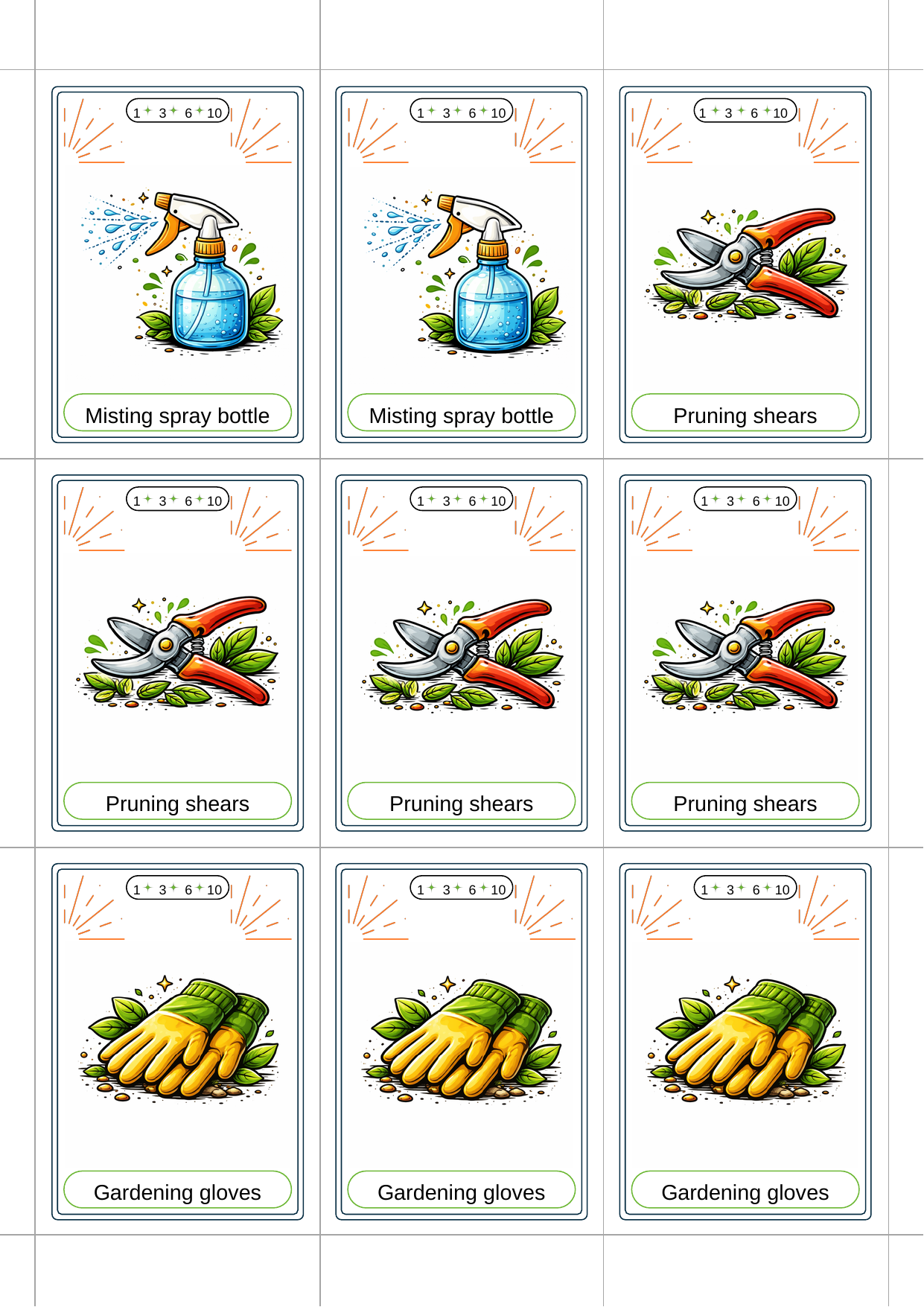

1     3     6    10

1     3     6    10

1     3     6    10

Misting spray bottle
Misting spray bottle
Pruning shears

1     3     6    10

1     3     6    10

1     3     6    10

Pruning shears
Pruning shears
Pruning shears

1     3     6    10

1     3     6    10

1     3     6    10

Gardening gloves
Gardening gloves
Gardening gloves